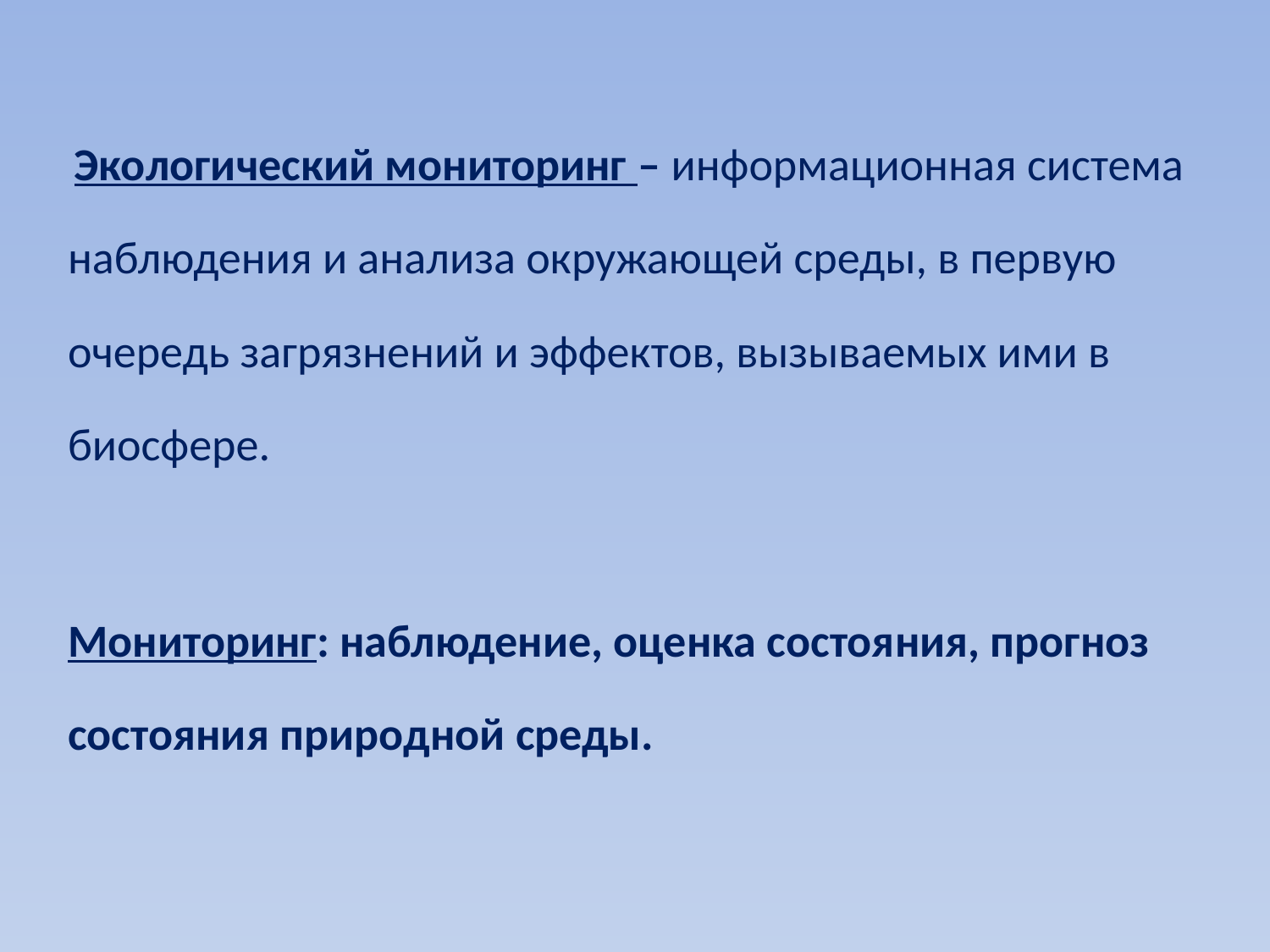

Экологический мониторинг – информационная система наблюдения и анализа окружающей среды, в первую очередь загрязнений и эффектов, вызываемых ими в биосфере.
Мониторинг: наблюдение, оценка состояния, прогноз состояния природной среды.